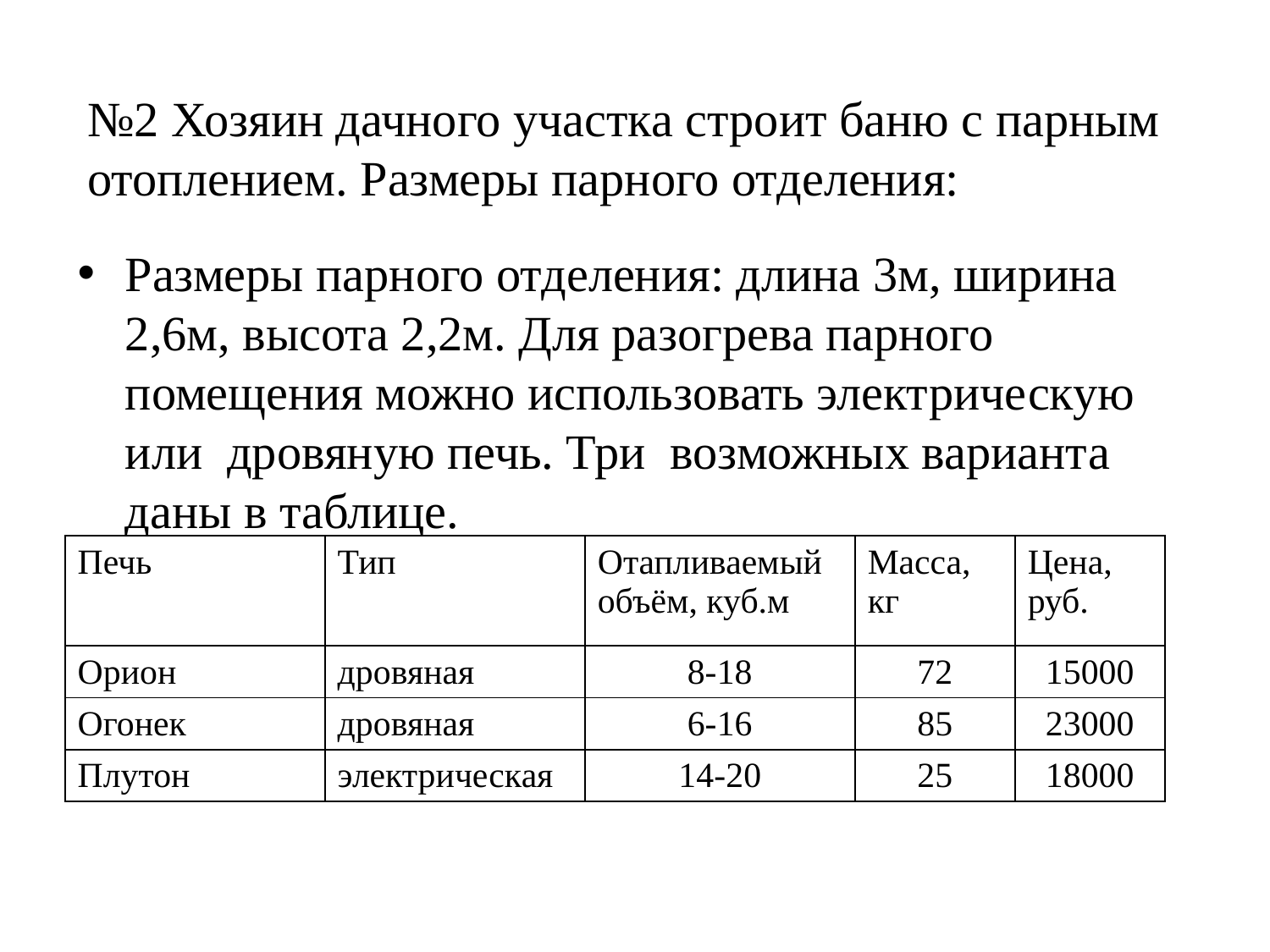

# №2 Хозяин дачного участка строит баню с парным отоплением. Размеры парного отделения:
Размеры парного отделения: длина 3м, ширина 2,6м, высота 2,2м. Для разогрева парного помещения можно использовать электрическую или  дровяную печь. Три  возможных варианта даны в таблице.

| Печь | Тип | Отапливаемый объём, куб.м | Масса, кг | Цена, руб. |
| --- | --- | --- | --- | --- |
| Орион | дровяная | 8-18 | 72 | 15000 |
| Огонек | дровяная | 6-16 | 85 | 23000 |
| Плутон | электрическая | 14-20 | 25 | 18000 |